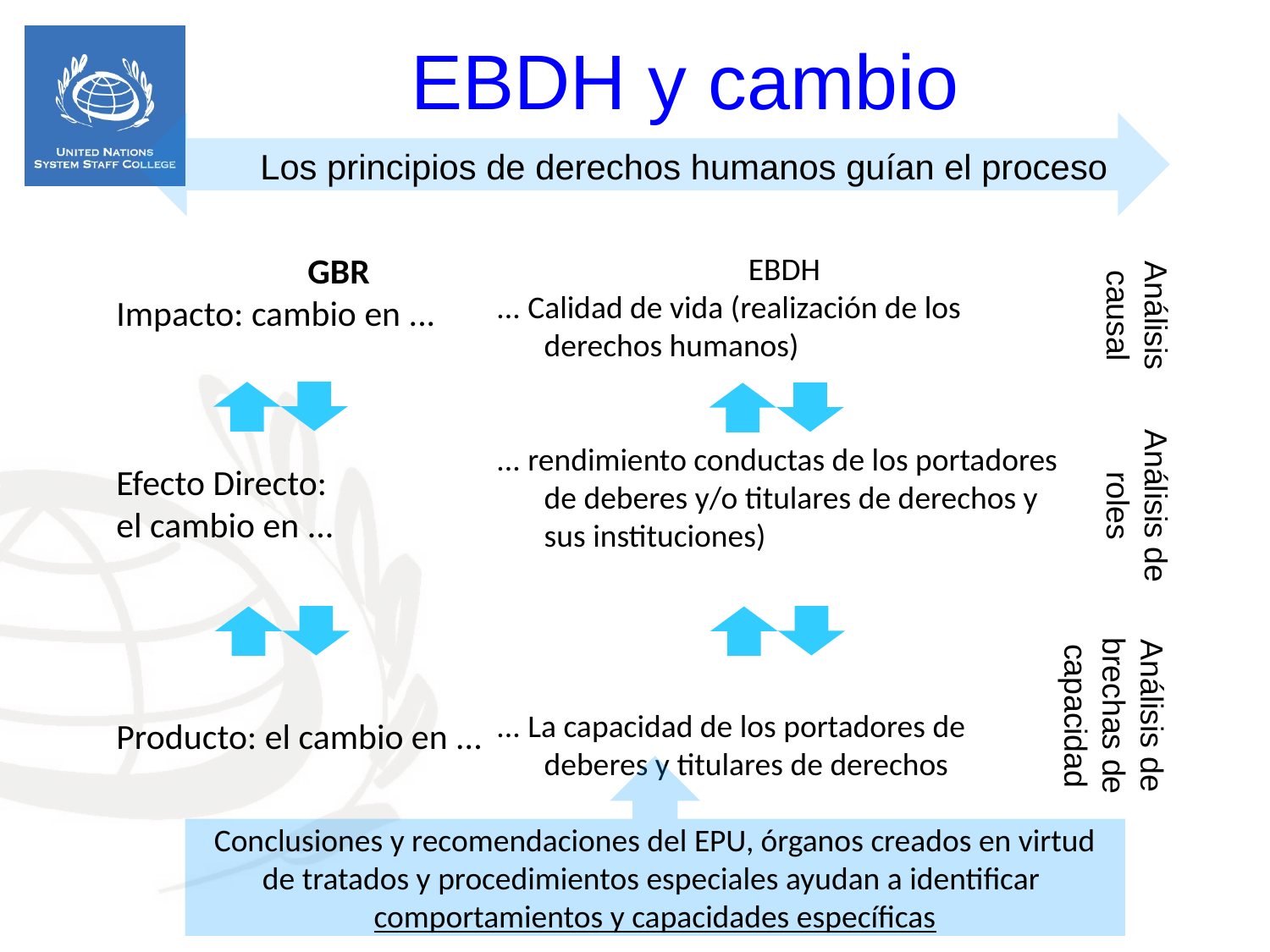

EBDH y cambio

Los principios de derechos humanos guían el proceso

GBR
Impacto: cambio en ...

Efecto Directo:
el cambio en ...

Producto: el cambio en ...
EBDH
... Calidad de vida (realización de los derechos humanos)

... rendimiento conductas de los portadores de deberes y/o titulares de derechos y sus instituciones)

... La capacidad de los portadores de deberes y titulares de derechos
Análisis causal

Análisis de roles

Análisis de brechas de capacidad
Conclusiones y recomendaciones del EPU, órganos creados en virtud de tratados y procedimientos especiales ayudan a identificar
comportamientos y capacidades específicas